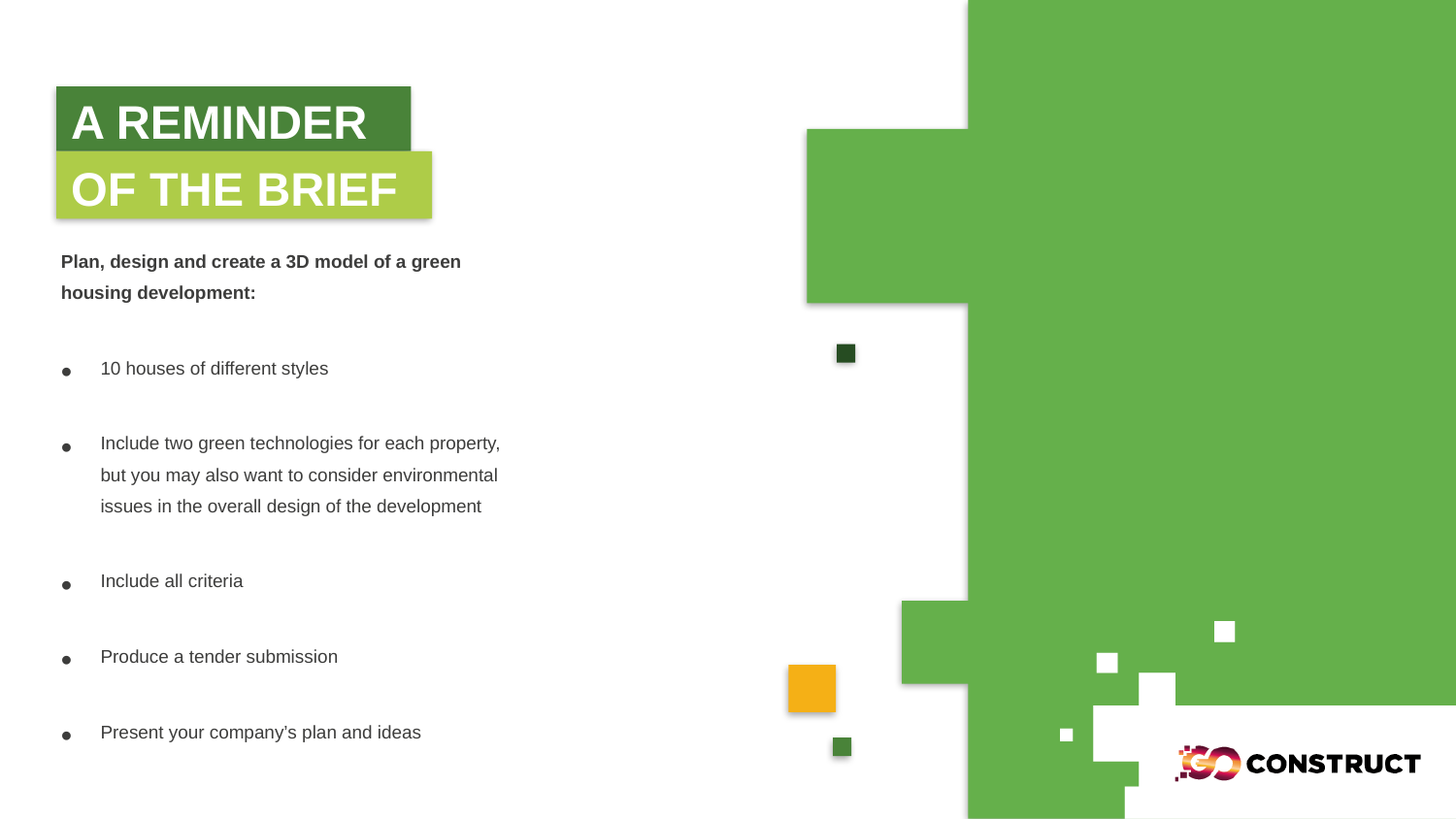

A REMINDER
OF THE BRIEF
COMPANY

Plan, design and create a 3D model of a green housing development:

10 houses of different styles

Include two green technologies for each property, but you may also want to consider environmental issues in the overall design of the development

Include all criteria

Produce a tender submission

Present your company’s plan and ideas